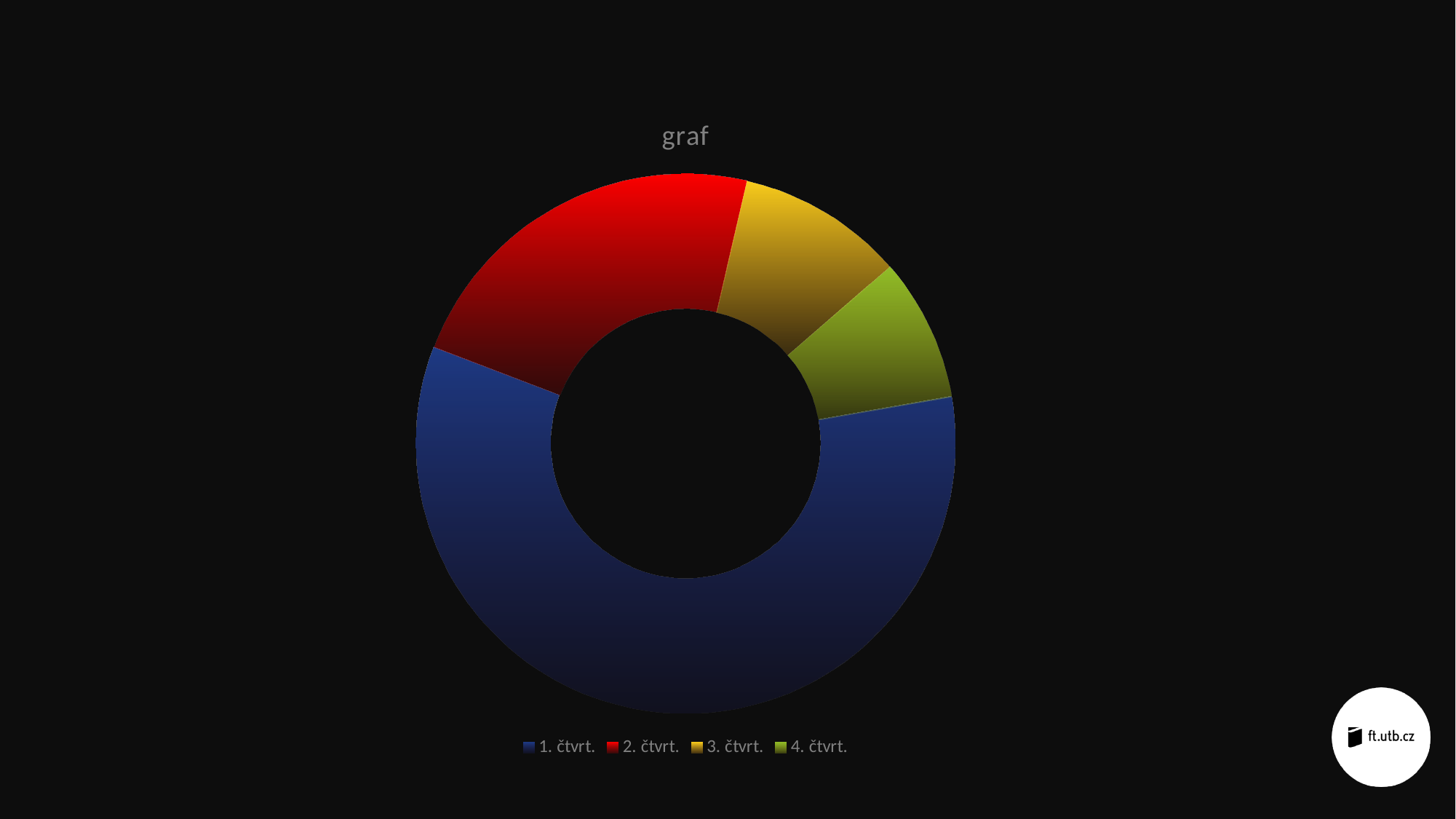

### Chart: graf

| Category | Prodej |
|---|---|
| 1. čtvrt. | 8.2 |
| 2. čtvrt. | 3.2 |
| 3. čtvrt. | 1.4 |
| 4. čtvrt. | 1.2 |